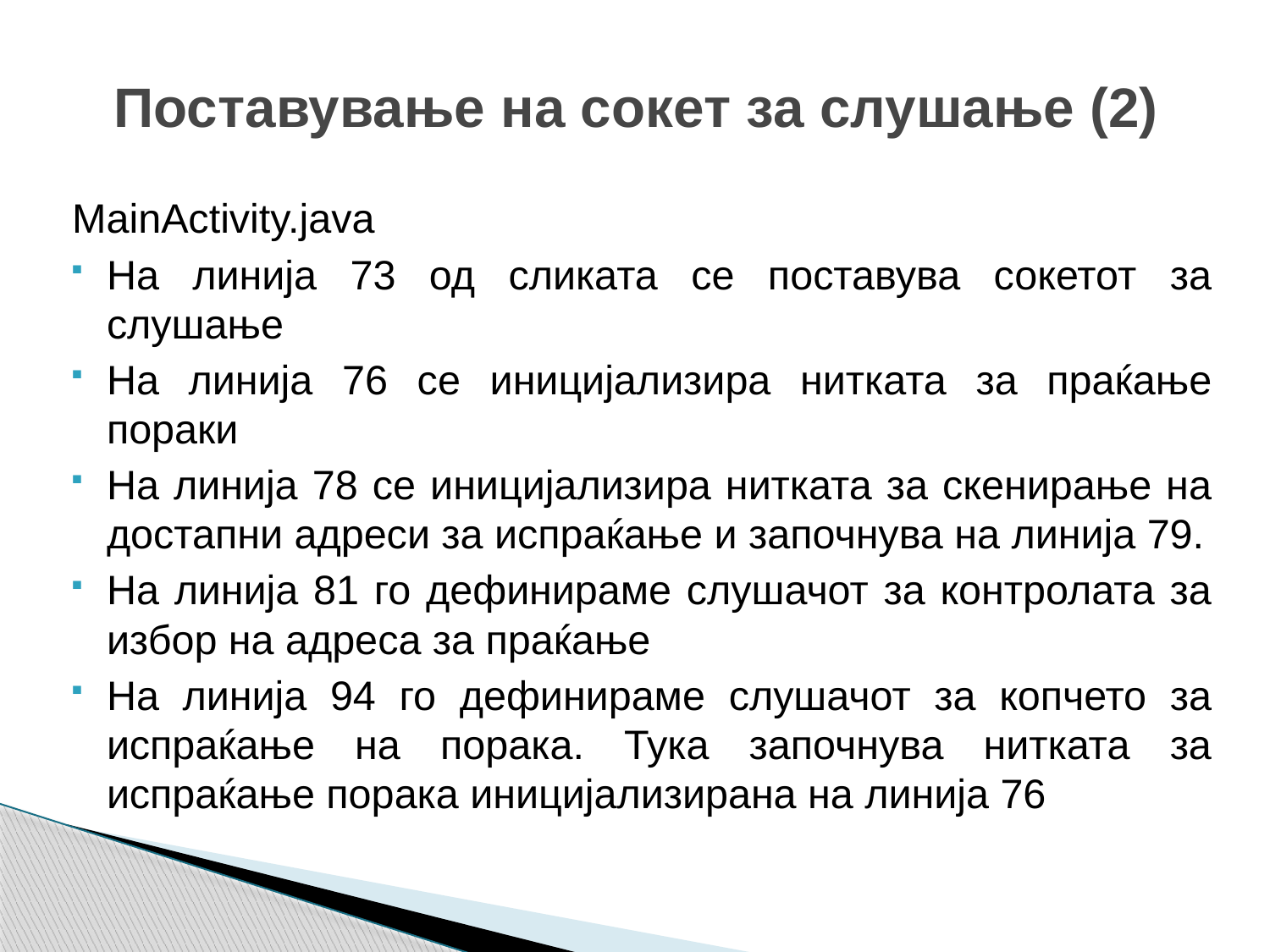

# Поставување на сокет за слушање (2)
MainActivity.java
На линија 73 од сликата се поставува сокетот за слушање
На линија 76 се иницијализира нитката за праќање пораки
На линија 78 се иницијализира нитката за скенирање на достапни адреси за испраќање и започнува на линија 79.
На линија 81 го дефинираме слушачот за контролата за избор на адреса за праќање
На линија 94 го дефинираме слушачот за копчето за испраќање на порака. Тука започнува нитката за испраќање порака иницијализирана на линија 76